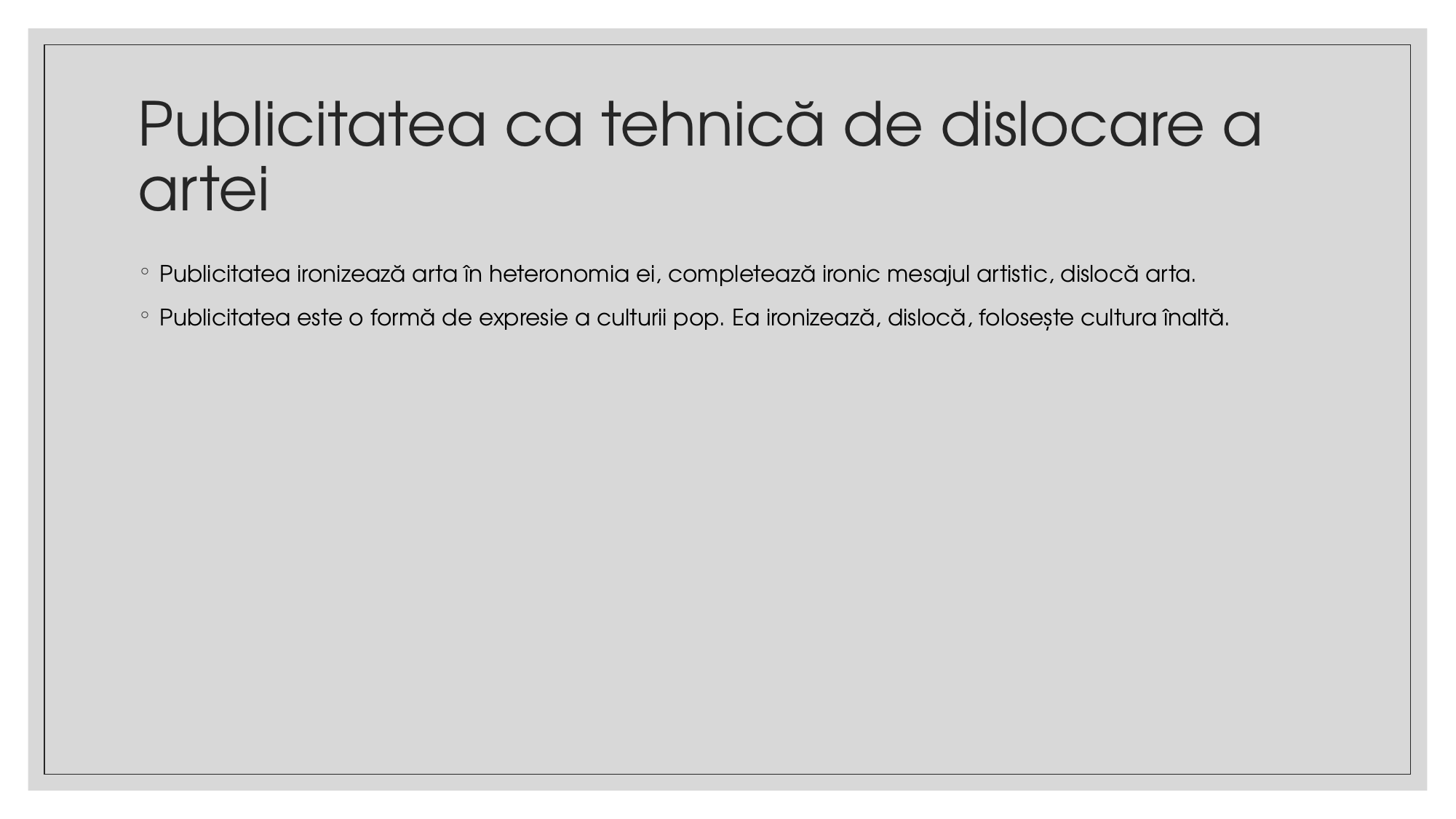

# Publicitatea ca tehnică de dislocare a artei
Publicitatea ironizează arta în heteronomia ei, completează ironic mesajul artistic, dislocă arta.
Publicitatea este o formă de expresie a culturii pop. Ea ironizează, dislocă, folosește cultura înaltă.